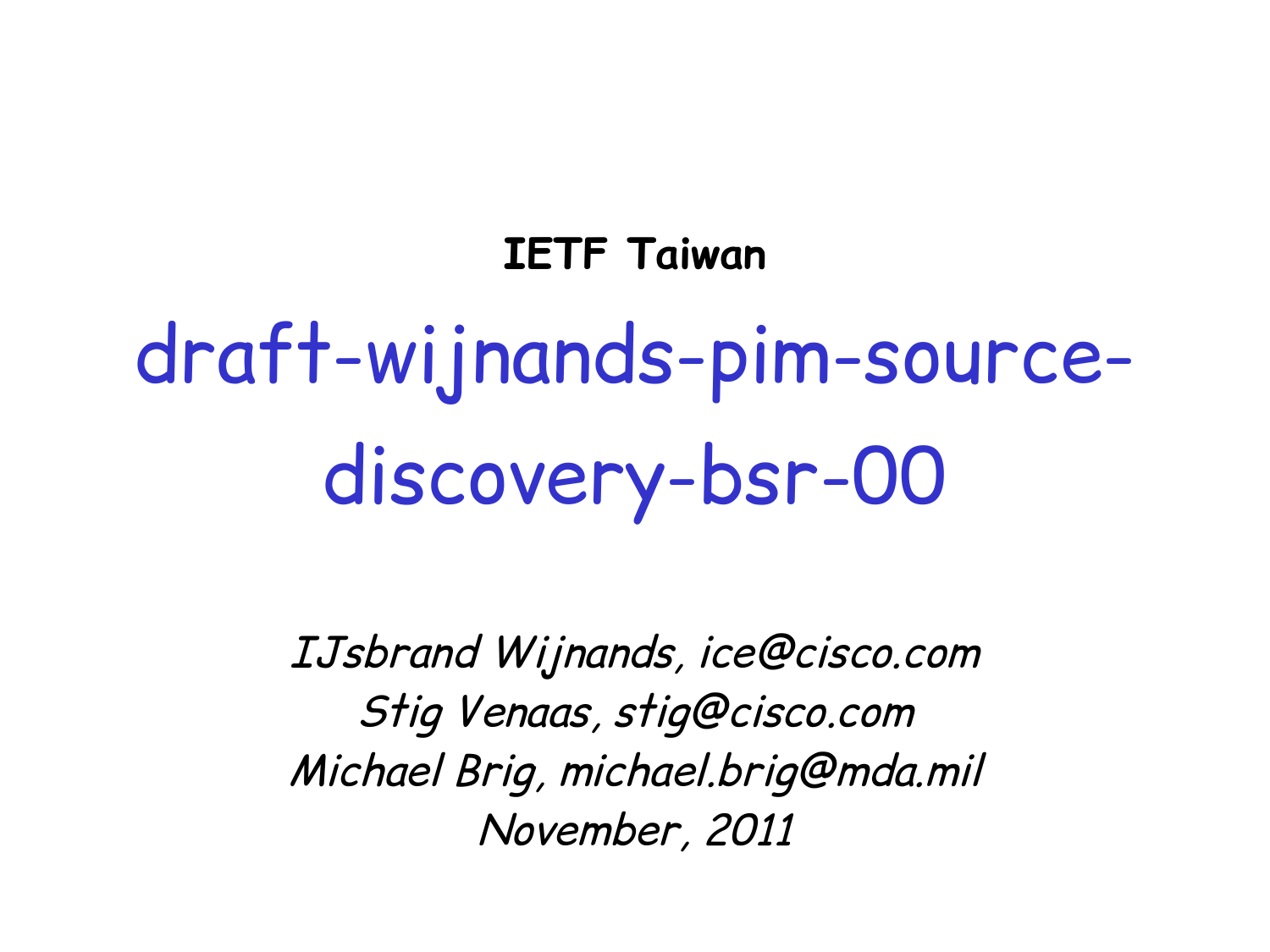

# IETF Taiwan draft-wijnands-pim-source-discovery-bsr-00
IJsbrand Wijnands, ice@cisco.com
Stig Venaas, stig@cisco.com
Michael Brig, michael.brig@mda.mil
November, 2011